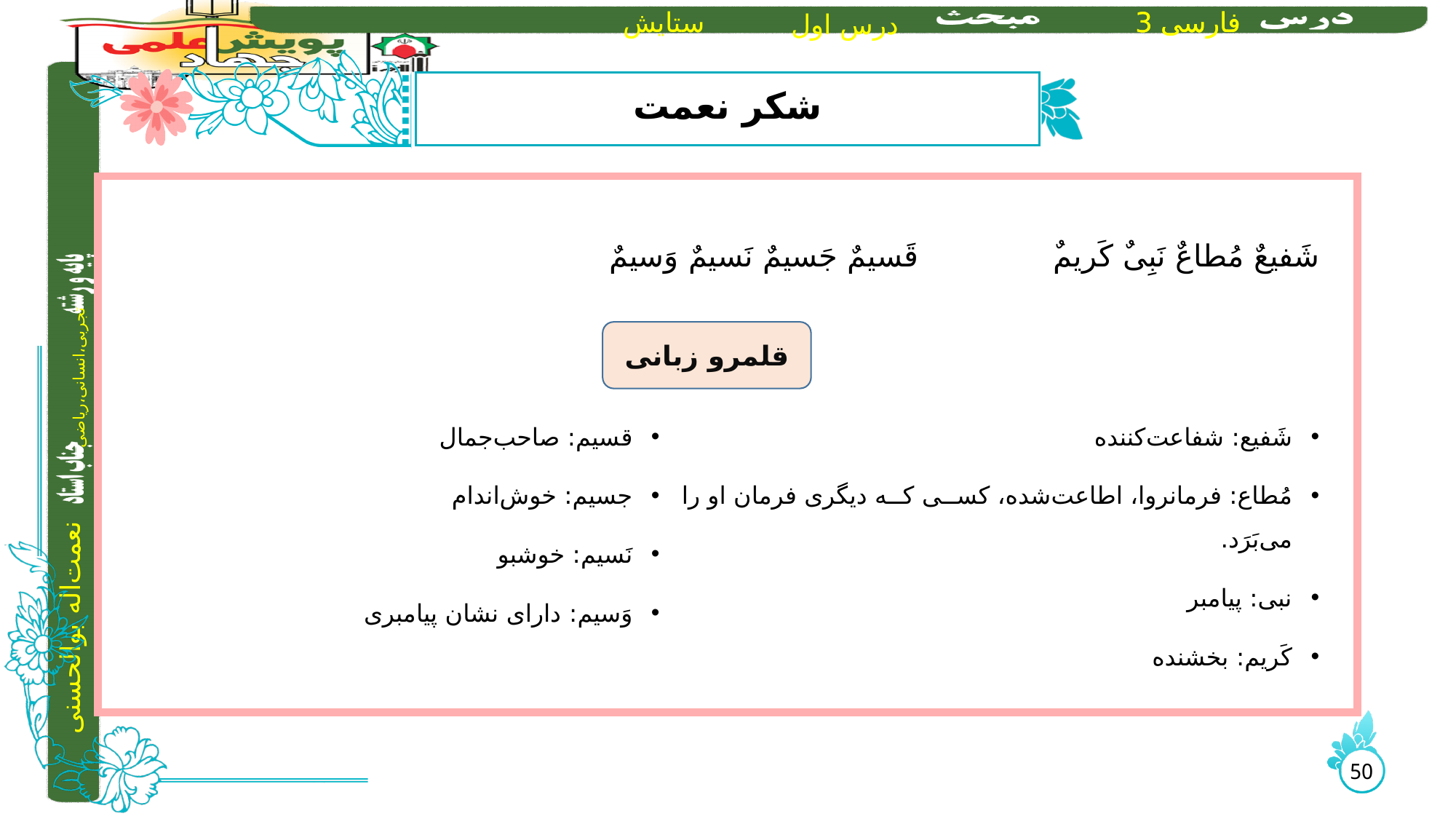

# شکر نعمت
شَفیعٌ مُطاعٌ نَبِیٌ کَریمٌ              قَسیمٌ جَسیمٌ نَسیمٌ وَسیمٌ
قسیم: صاحب‌جمال
جسیم: خوش‌اندام
نَسیم: خوشبو
وَسیم: دارای نشان پیامبری

شَفیع: شفاعت‌کننده
مُطاع: فرمانروا، اطاعت‌شده، کسی که دیگری فرمان او را می‌بَرَد.
نبی: پیامبر
کَریم: بخشنده